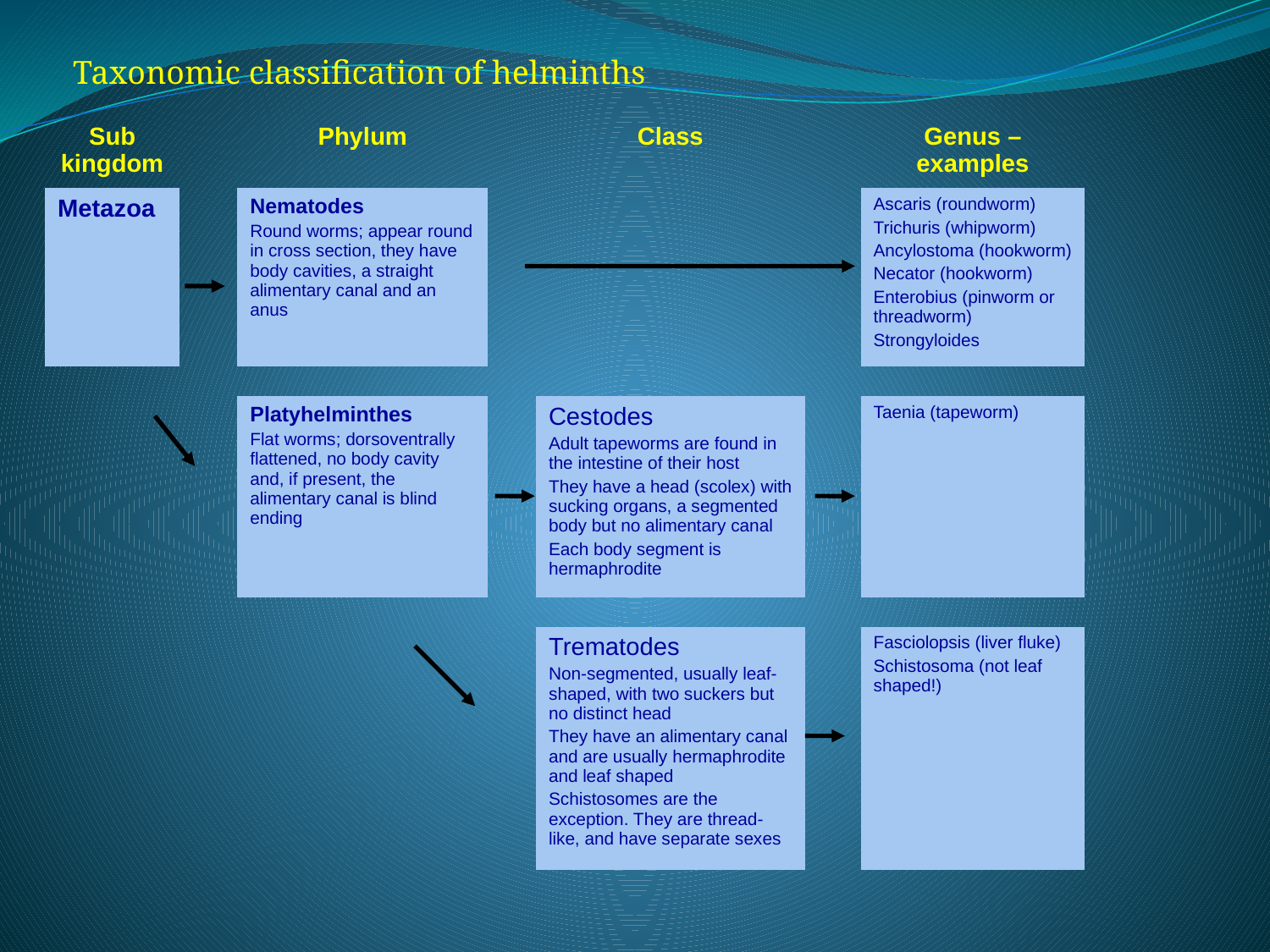

Taxonomic classification of helminths
| Sub kingdom |  | Phylum |  | Class |  | Genus – examples |
| --- | --- | --- | --- | --- | --- | --- |
| Metazoa |  | Nematodes Round worms; appear round in cross section, they have body cavities, a straight alimentary canal and an anus |  |  |  | Ascaris (roundworm) Trichuris (whipworm) Ancylostoma (hookworm) Necator (hookworm) Enterobius (pinworm or threadworm) Strongyloides |
|  |  |  |  |  |  |  |
|  |  | Platyhelminthes Flat worms; dorsoventrally flattened, no body cavity and, if present, the alimentary canal is blind ending |  | Cestodes Adult tapeworms are found in the intestine of their host They have a head (scolex) with sucking organs, a segmented body but no alimentary canal Each body segment is hermaphrodite |  | Taenia (tapeworm) |
|  |  |  |  |  |  |  |
|  |  |  |  | Trematodes Non-segmented, usually leaf-shaped, with two suckers but no distinct head They have an alimentary canal and are usually hermaphrodite and leaf shaped Schistosomes are the exception. They are thread-like, and have separate sexes |  | Fasciolopsis (liver fluke) Schistosoma (not leaf shaped!) |